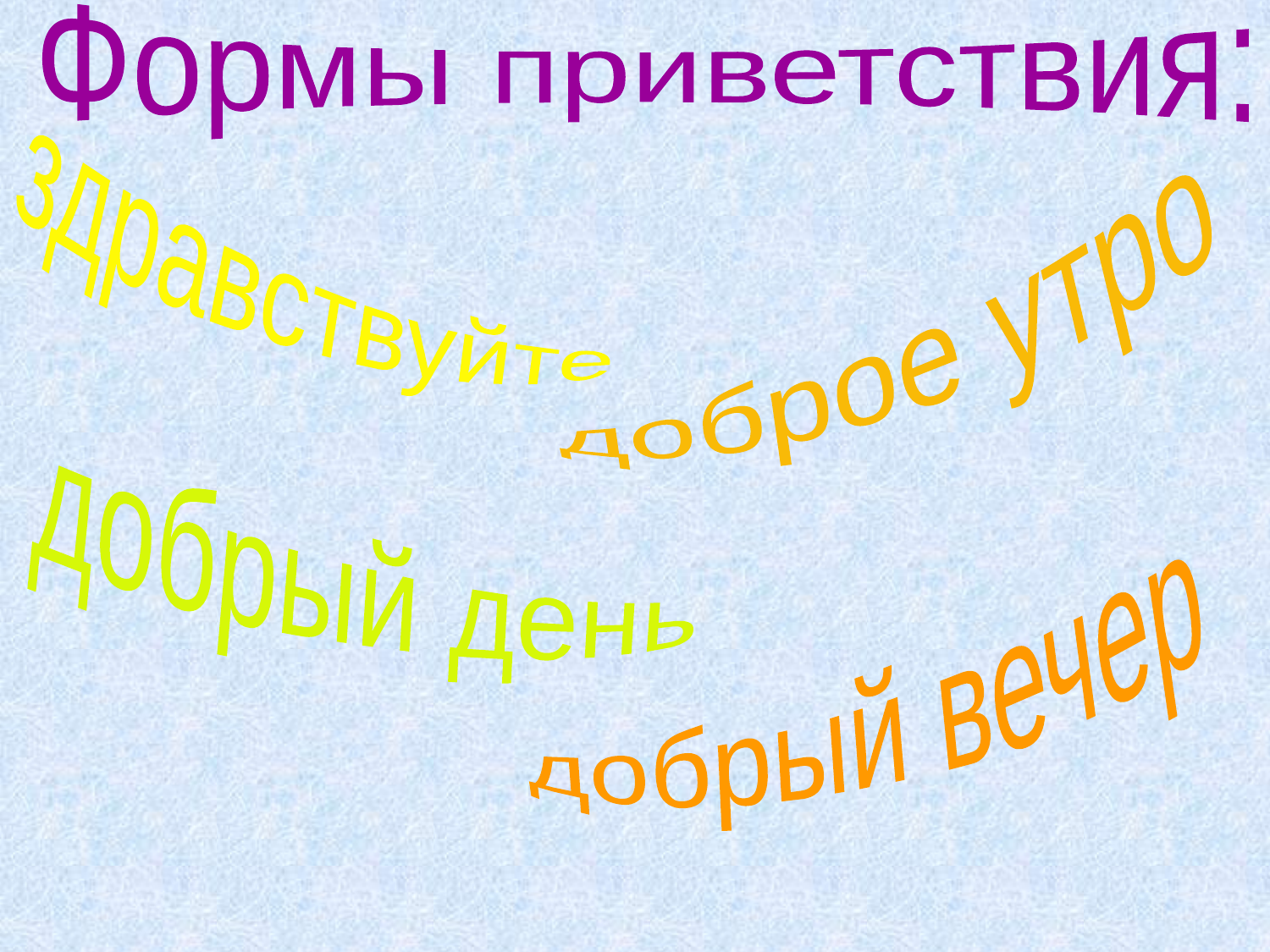

Формы приветствия:
здравствуйте
доброе утро
добрый день
добрый вечер